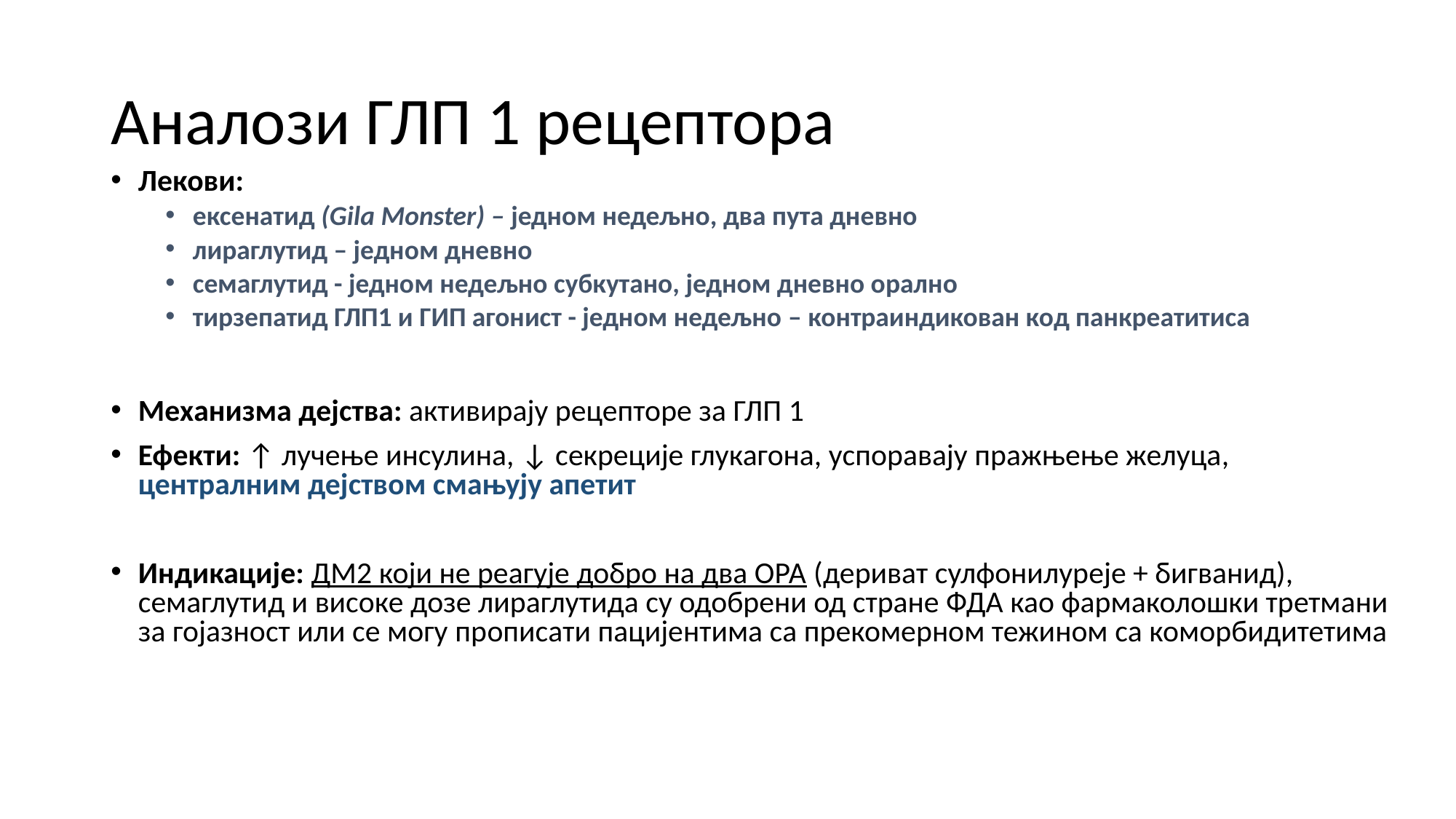

# Аналози ГЛП 1 рецептора
Лекови:
eксенатид (Gila Monster) – једном недељно, два пута дневно
лираглутид – једном дневно
семаглутид - једном недељно субкутано, једном дневно орално
тирзепатид ГЛП1 и ГИП агонист - једном недељно – контраиндикован код панкреатитиса

Механизма дејства: активирају рецепторе за ГЛП 1
Ефекти: ↑ лучење инсулина, ↓ секреције глукагона, успоравају пражњење желуца, централним дејством смањују апетит

Индикације: ДМ2 који не реагује добро на два ОРА (дериват сулфонилуреје + бигванид), семаглутид и високе дозе лираглутида су одобрени од стране ФДА као фармаколошки третмани за гојазност или се могу прописати пацијентима са прекомерном тежином са коморбидитетима